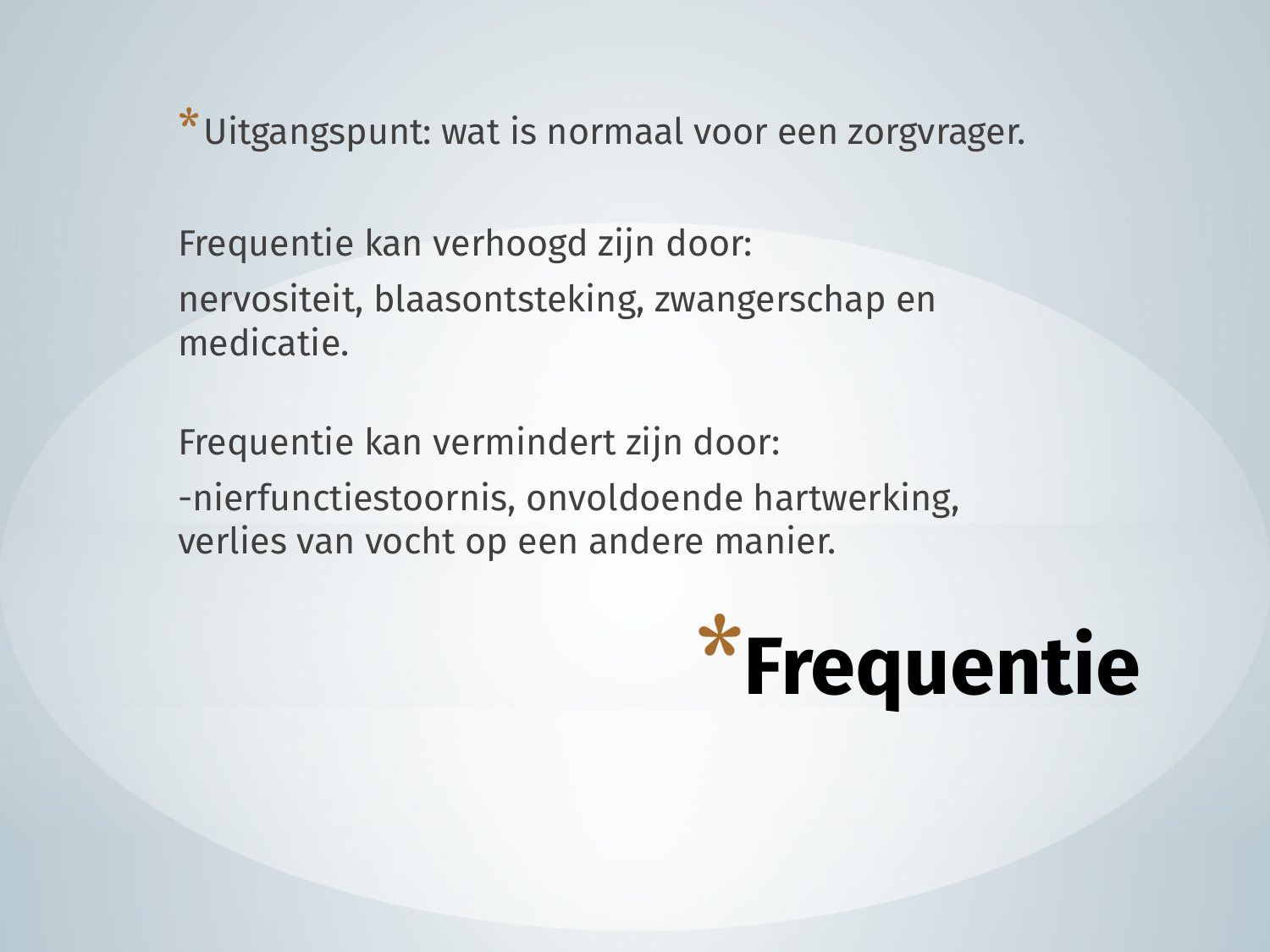

Uitgangspunt: wat is normaal voor een zorgvrager.

Frequentie kan verhoogd zijn door:
nervositeit, blaasontsteking, zwangerschap en medicatie.
Frequentie kan vermindert zijn door:
-nierfunctiestoornis, onvoldoende hartwerking, verlies van vocht op een andere manier.

# Frequentie